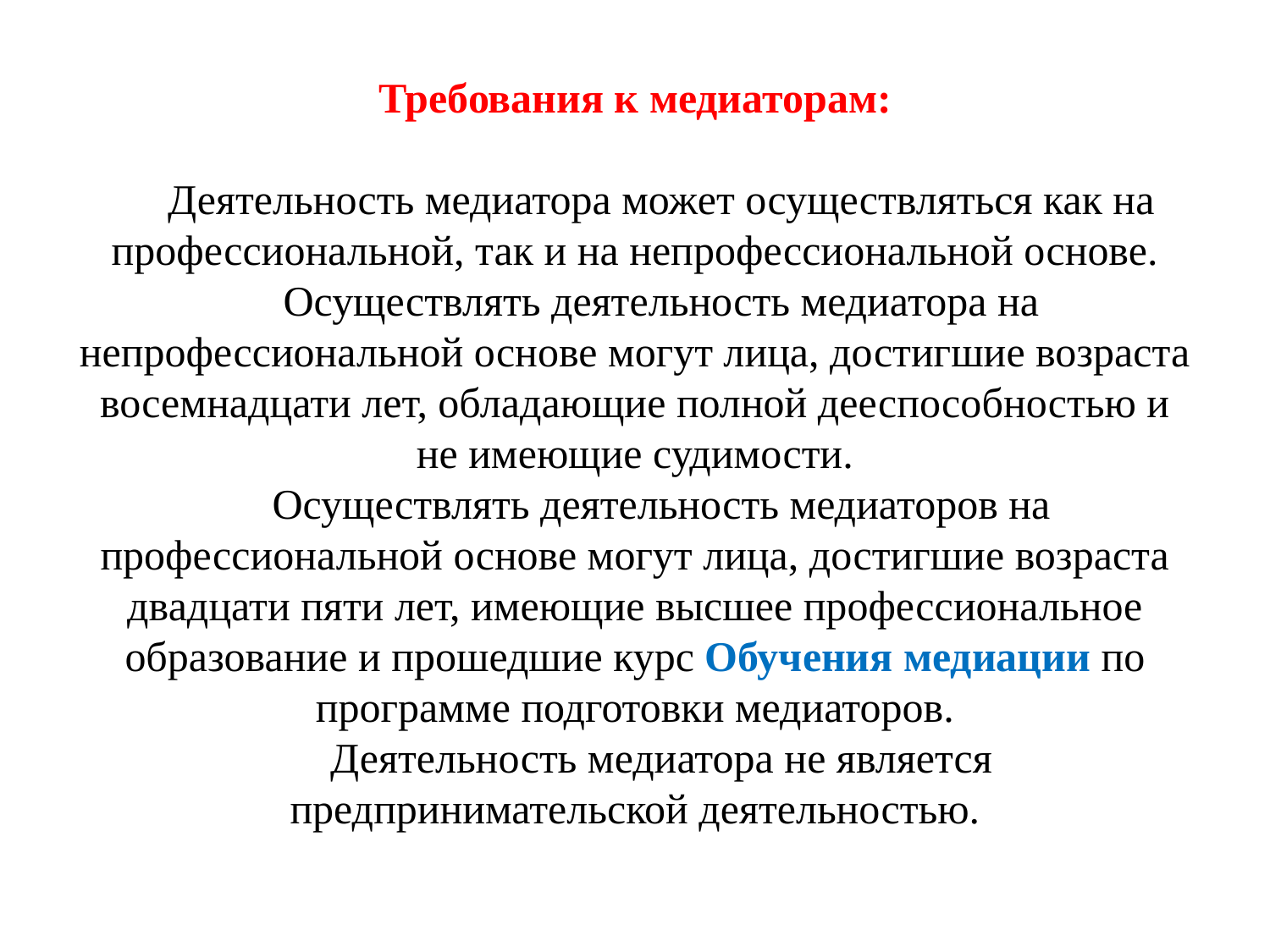

# Требования к медиаторам: Деятельность медиатора может осуществляться как на профессиональной, так и на непрофессиональной основе. Осуществлять деятельность медиатора на непрофессиональной основе могут лица, достигшие возраста восемнадцати лет, обладающие полной дееспособностью и не имеющие судимости. Осуществлять деятельность медиаторов на профессиональной основе могут лица, достигшие возраста двадцати пяти лет, имеющие высшее профессиональное образование и прошедшие курс Обучения медиации по программе подготовки медиаторов. Деятельность медиатора не является предпринимательской деятельностью.